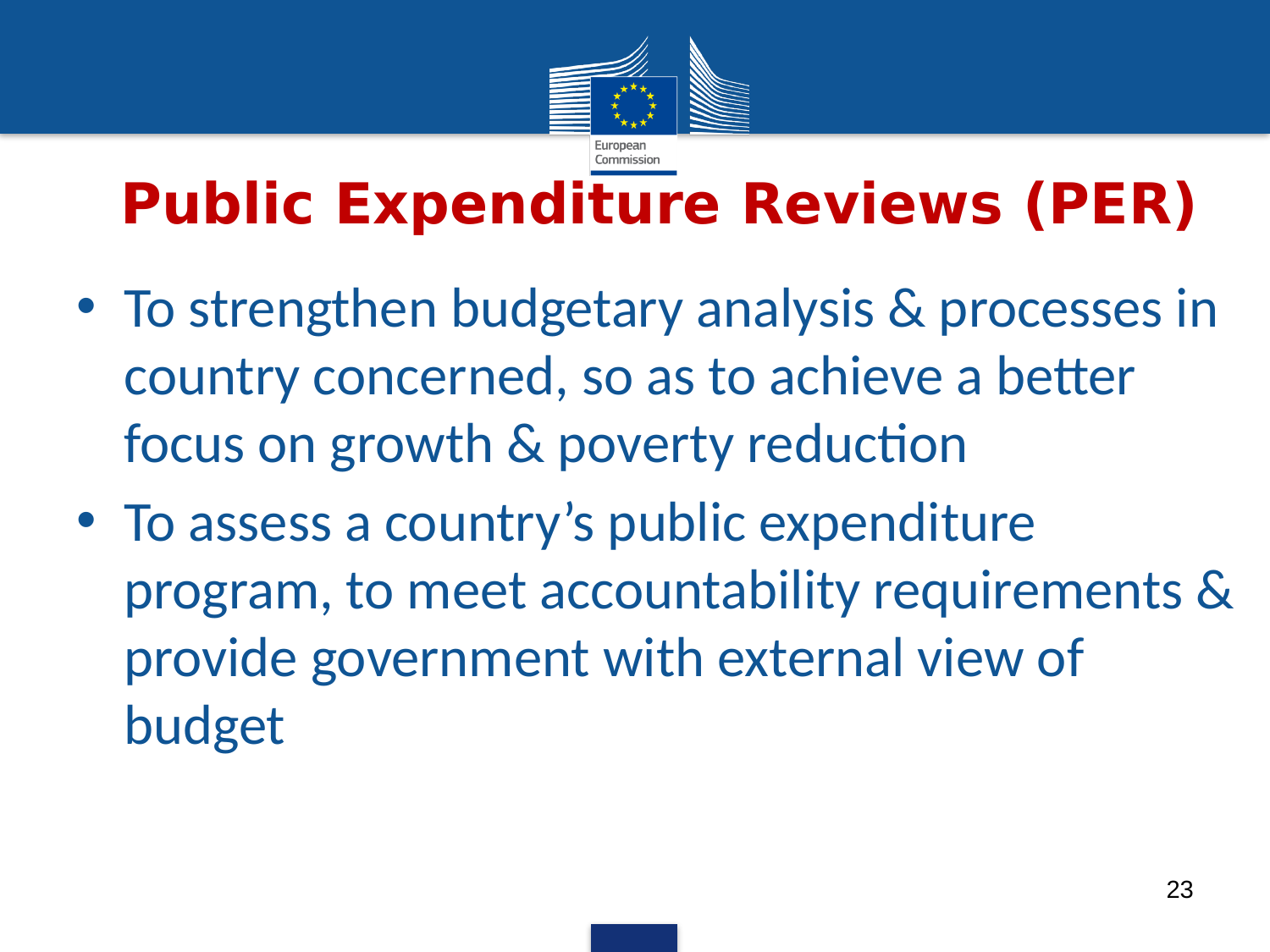

# Public Expenditure Reviews (PER)
To strengthen budgetary analysis & processes in country concerned, so as to achieve a better focus on growth & poverty reduction
To assess a country’s public expenditure program, to meet accountability requirements & provide government with external view of budget

23